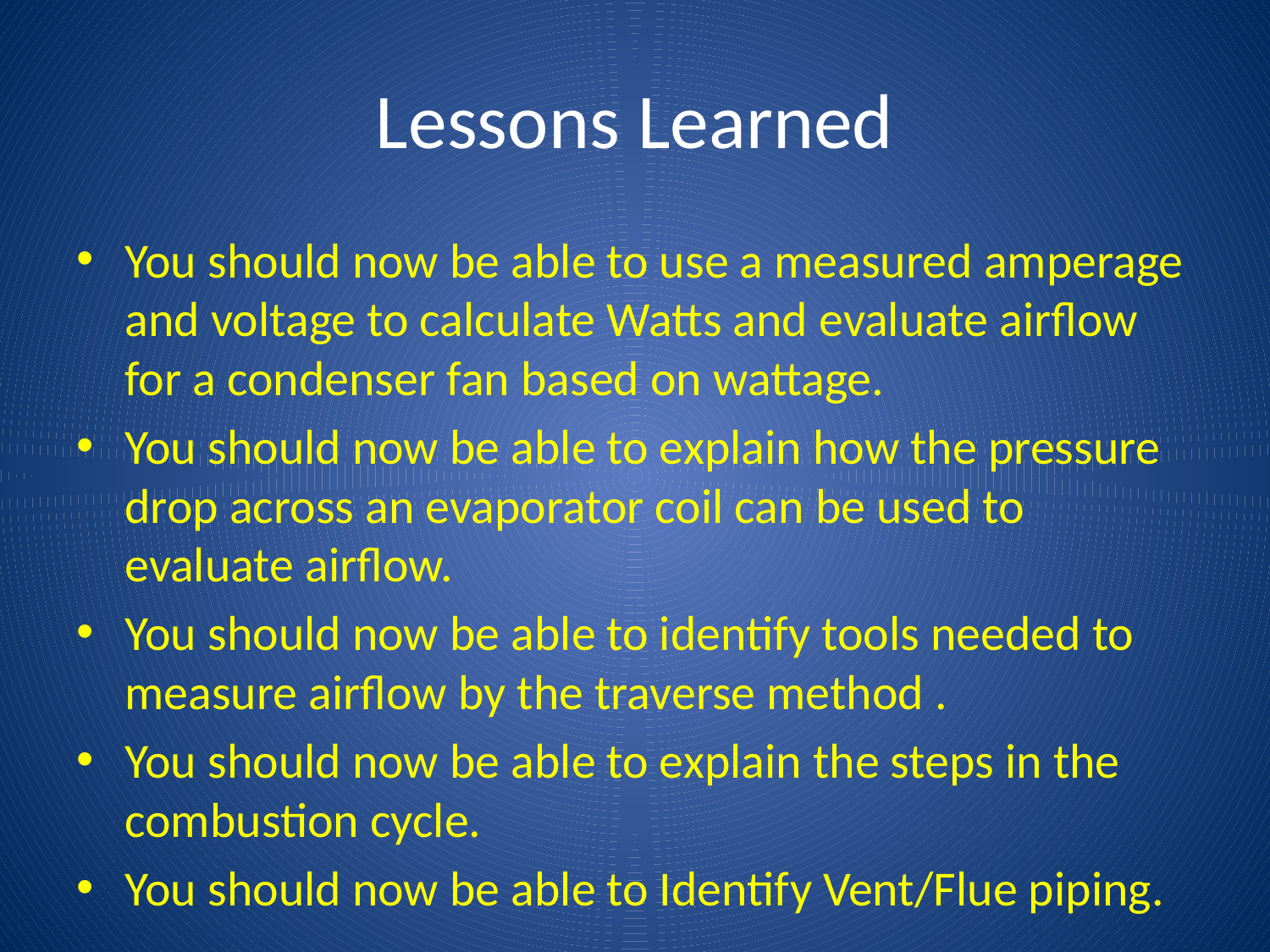

# Lessons Learned
You should now be able to use a measured amperage and voltage to calculate Watts and evaluate airflow for a condenser fan based on wattage.
You should now be able to explain how the pressure drop across an evaporator coil can be used to evaluate airflow.
You should now be able to identify tools needed to measure airflow by the traverse method .
You should now be able to explain the steps in the combustion cycle.
You should now be able to Identify Vent/Flue piping.